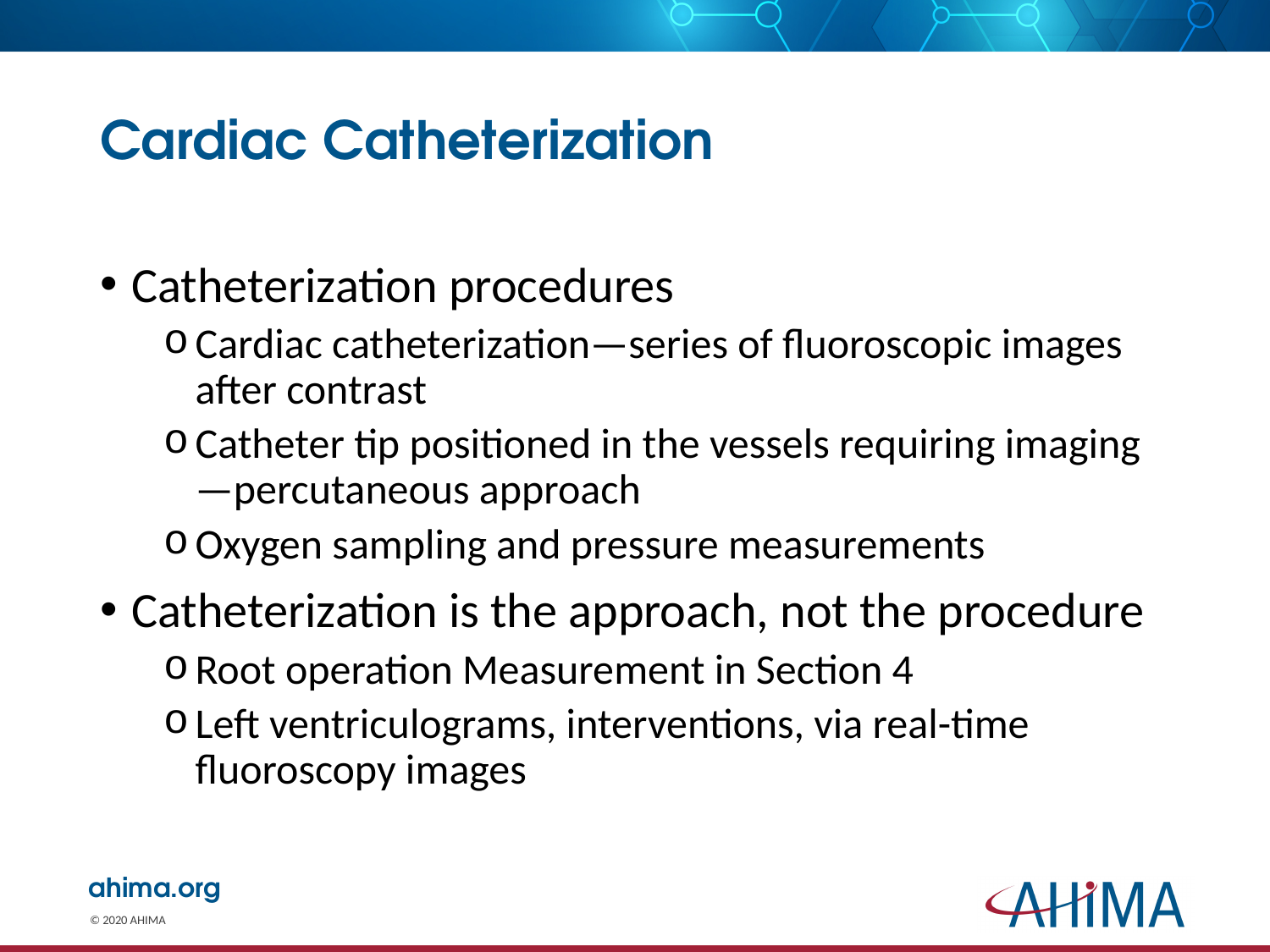

# Cardiac Catheterization
Catheterization procedures
Cardiac catheterization—series of fluoroscopic images after contrast
Catheter tip positioned in the vessels requiring imaging—percutaneous approach
Oxygen sampling and pressure measurements
Catheterization is the approach, not the procedure
Root operation Measurement in Section 4
Left ventriculograms, interventions, via real-time fluoroscopy images